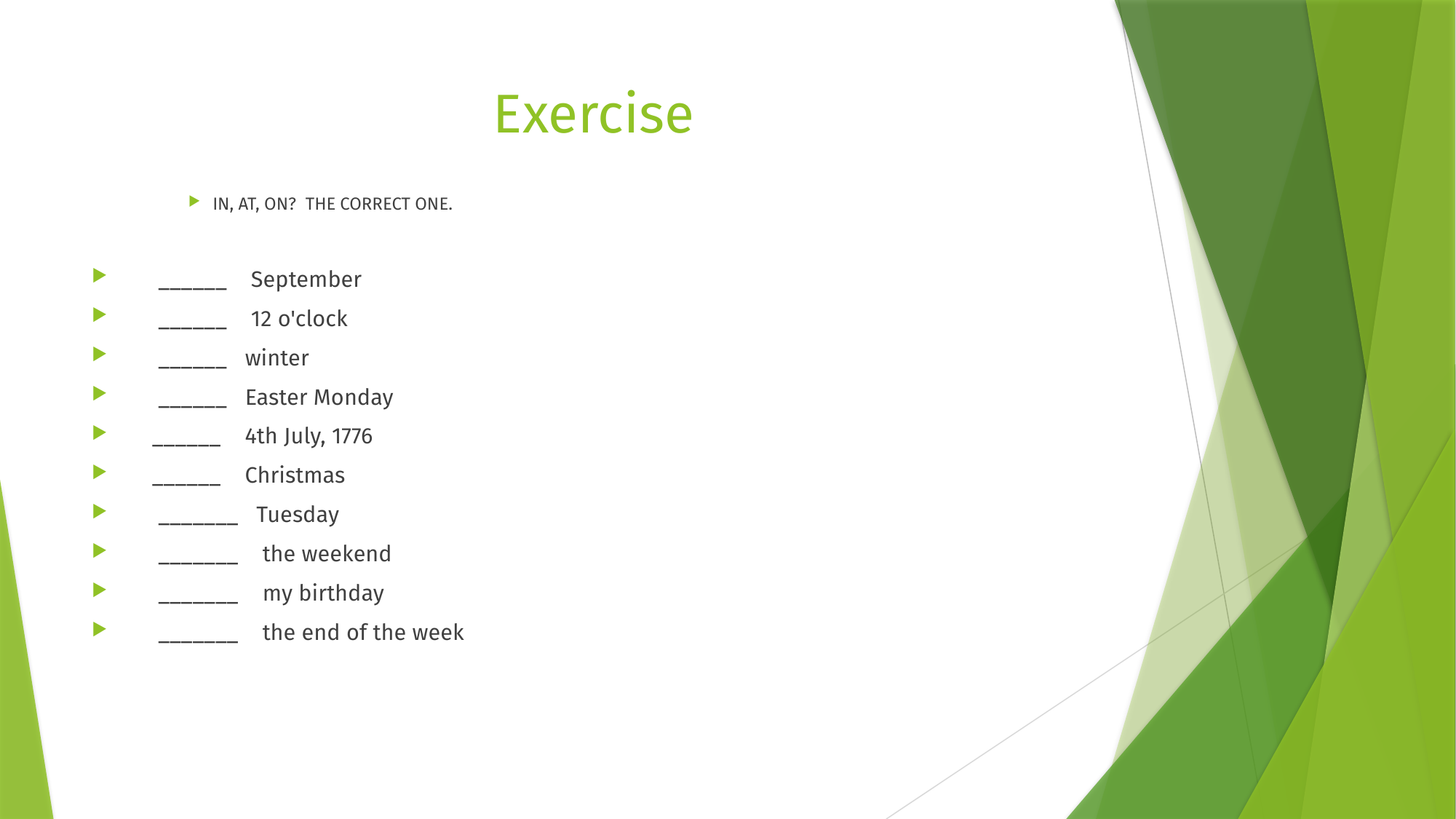

# Exercise

IN, AT, ON?  THE CORRECT ONE.

     ______    September
     ______    12 o'clock
     ______   winter
     ______   Easter Monday
    ______    4th July, 1776
    ______    Christmas
     _______   Tuesday
     _______    the weekend
     _______    my birthday
     _______    the end of the week